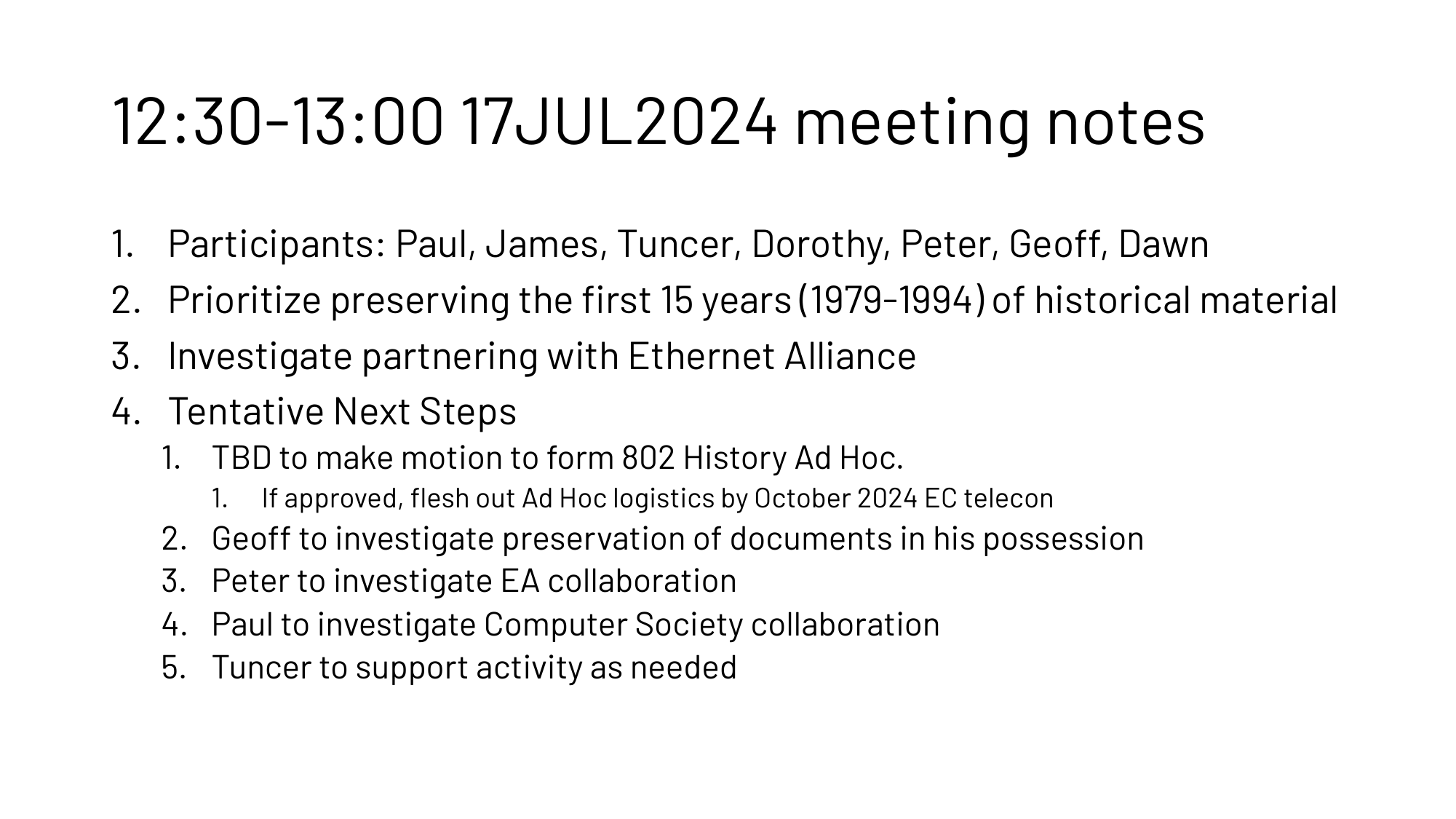

# 12:30-13:00 17JUL2024 meeting notes
Participants: Paul, James, Tuncer, Dorothy, Peter, Geoff, Dawn
Prioritize preserving the first 15 years (1979-1994) of historical material
Investigate partnering with Ethernet Alliance
Tentative Next Steps
TBD to make motion to form 802 History Ad Hoc.
If approved, flesh out Ad Hoc logistics by October 2024 EC telecon
Geoff to investigate preservation of documents in his possession
Peter to investigate EA collaboration
Paul to investigate Computer Society collaboration
Tuncer to support activity as needed